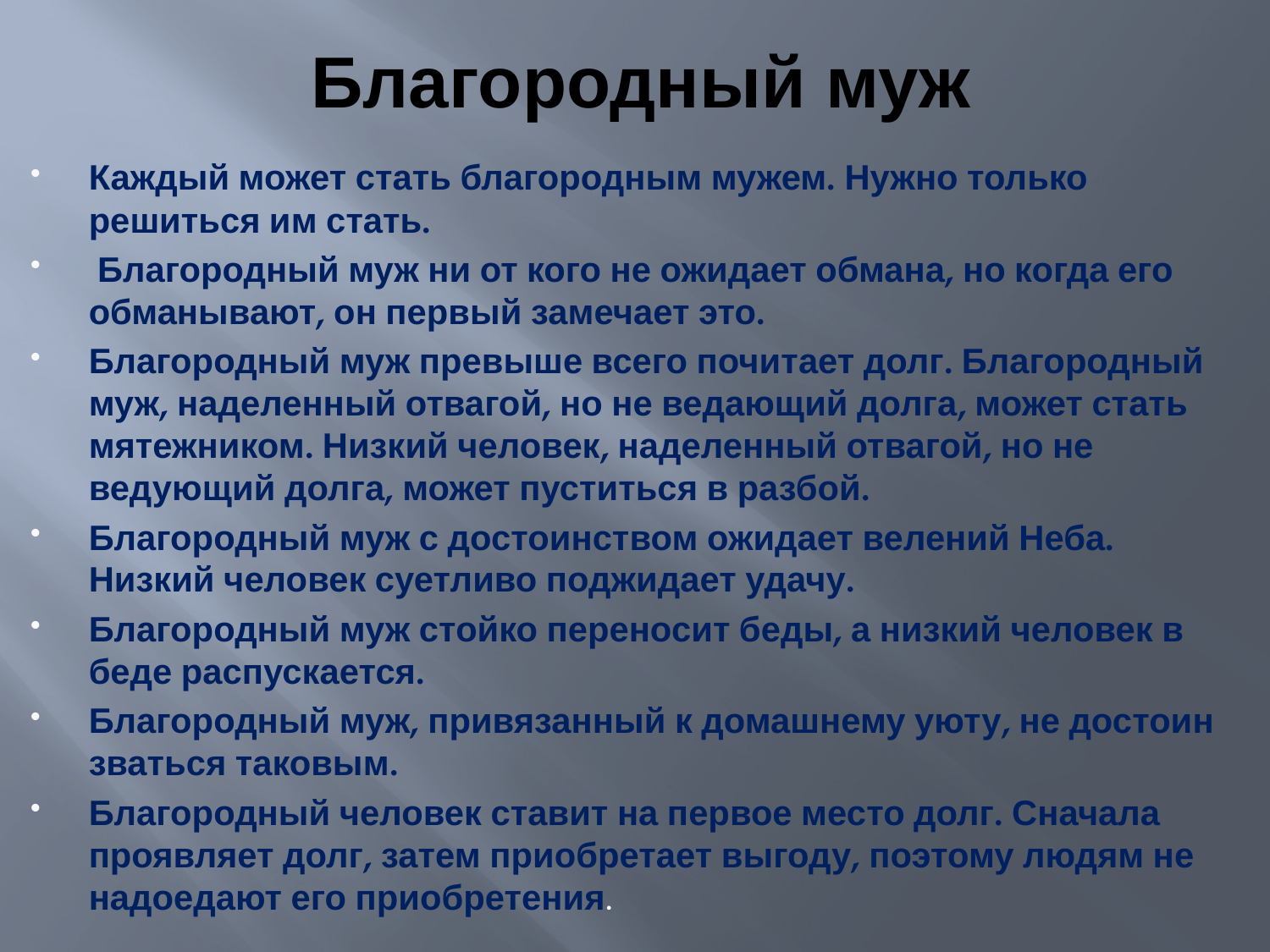

# Благородный муж
Каждый может стать благородным мужем. Нужно только решиться им стать.
 Благородный муж ни от кого не ожидает обмана, но когда его обманывают, он первый замечает это.
Благородный муж превыше всего почитает долг. Благородный муж, наделенный отвагой, но не ведающий долга, может стать мятежником. Низкий человек, наделенный отвагой, но не ведующий долга, может пуститься в разбой.
Благородный муж с достоинством ожидает велений Неба. Низкий человек суетливо поджидает удачу.
Благородный муж стойко переносит беды, а низкий человек в беде распускается.
Благородный муж, привязанный к домашнему уюту, не достоин зваться таковым.
Благородный человек ставит на первое место долг. Сначала проявляет долг, затем приобретает выгоду, поэтому людям не надоедают его приобретения.